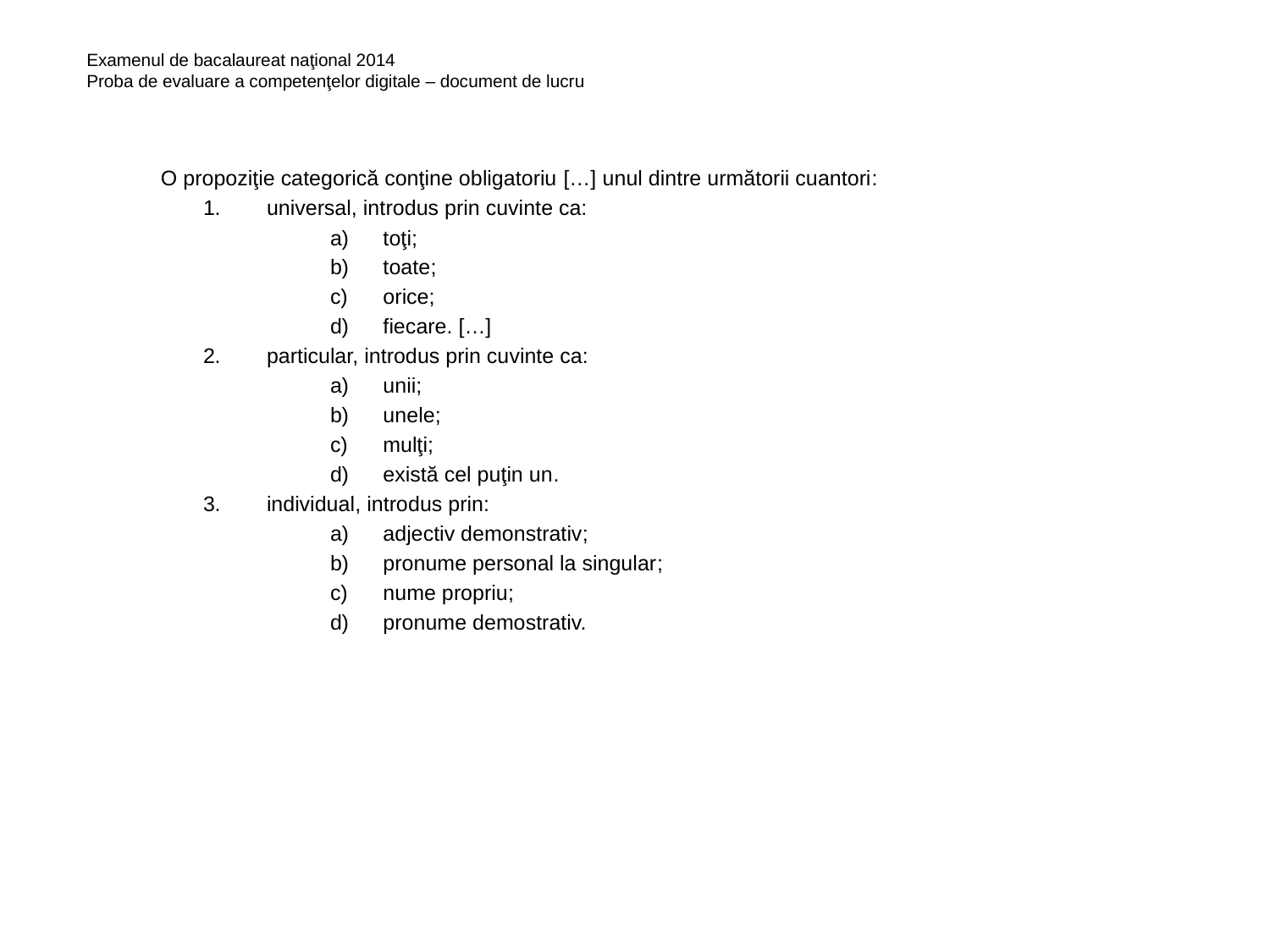

Examenul de bacalaureat naţional 2014
Proba de evaluare a competenţelor digitale – document de lucru
	O propoziţie categorică conţine obligatoriu […] unul dintre următorii cuantori:
universal, introdus prin cuvinte ca:
toţi;
toate;
orice;
fiecare. […]
particular, introdus prin cuvinte ca:
unii;
unele;
mulţi;
există cel puţin un.
individual, introdus prin:
adjectiv demonstrativ;
pronume personal la singular;
nume propriu;
pronume demostrativ.